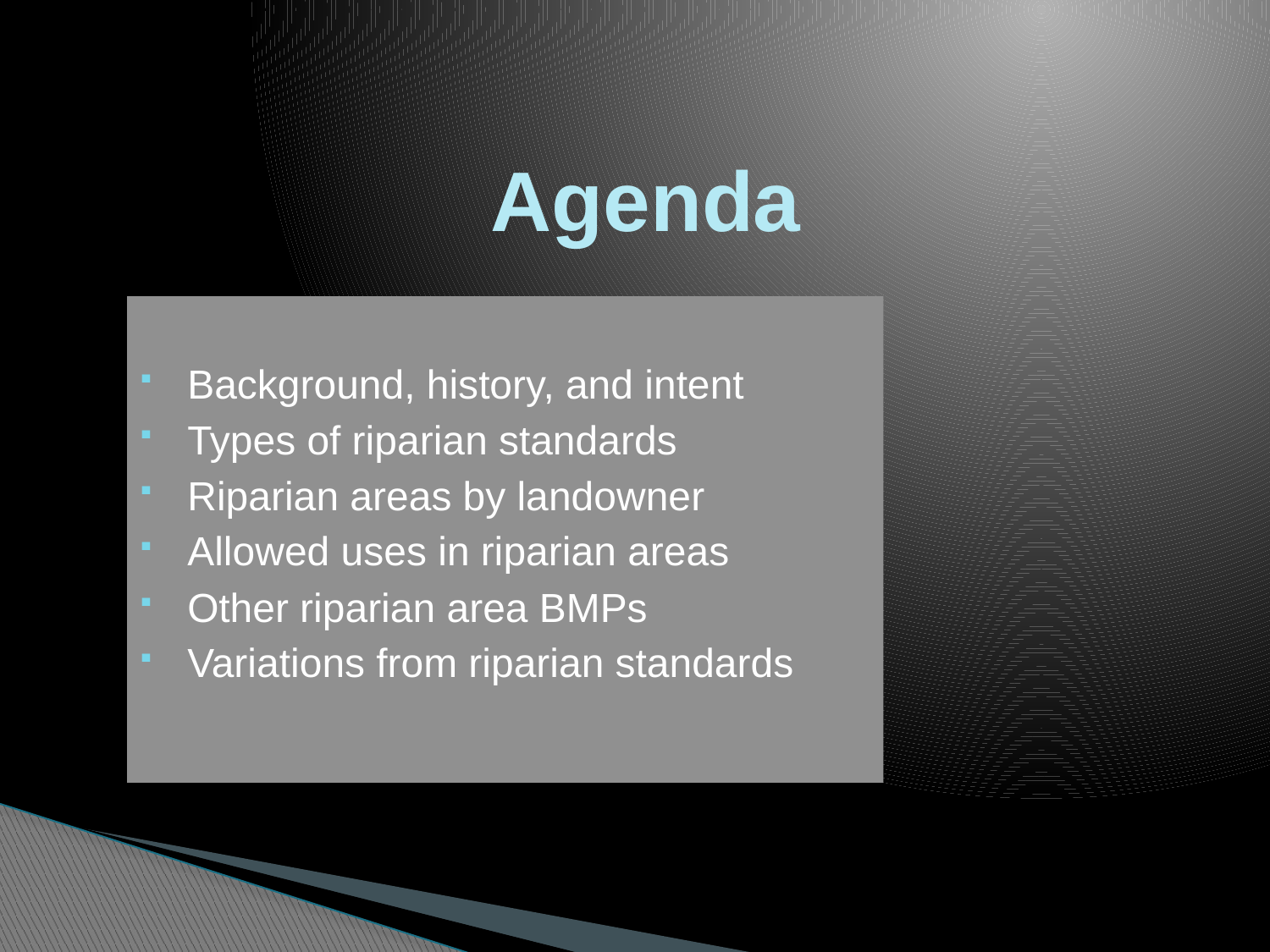

# Agenda

Background, history, and intent
Types of riparian standards
Riparian areas by landowner
Allowed uses in riparian areas
Other riparian area BMPs
Variations from riparian standards